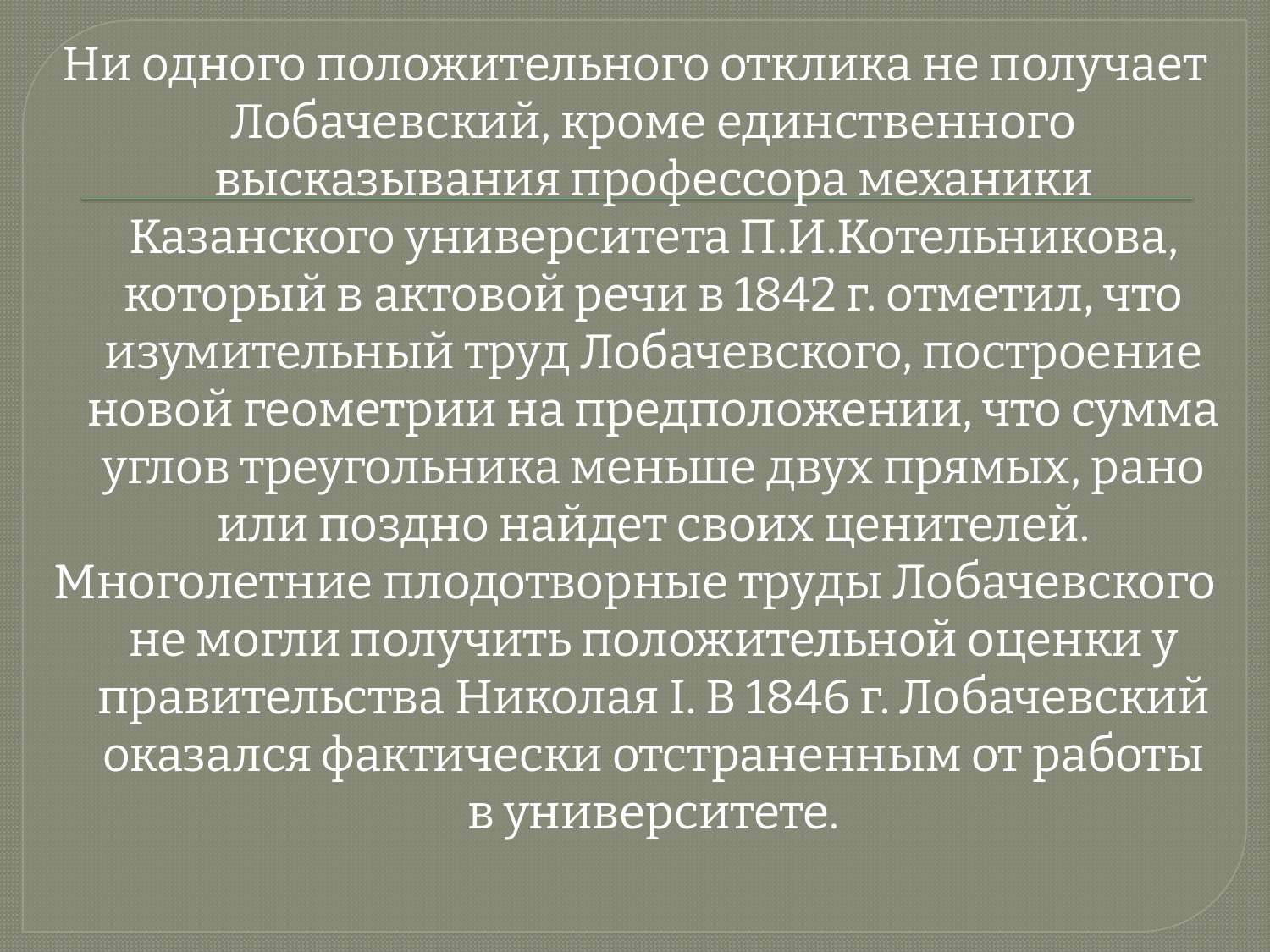

Ни одного положительного отклика не получает Лобачевский, кроме единственного высказывания профессора механики Казанского университета П.И.Котельникова, который в актовой речи в 1842 г. отметил, что изумительный труд Лобачевского, построение новой геометрии на предположении, что сумма углов треугольника меньше двух прямых, рано или поздно найдет своих ценителей.
Многолетние плодотворные труды Лобачевского не могли получить положительной оценки у правительства Николая I. В 1846 г. Лобачевский оказался фактически отстраненным от работы в университете.